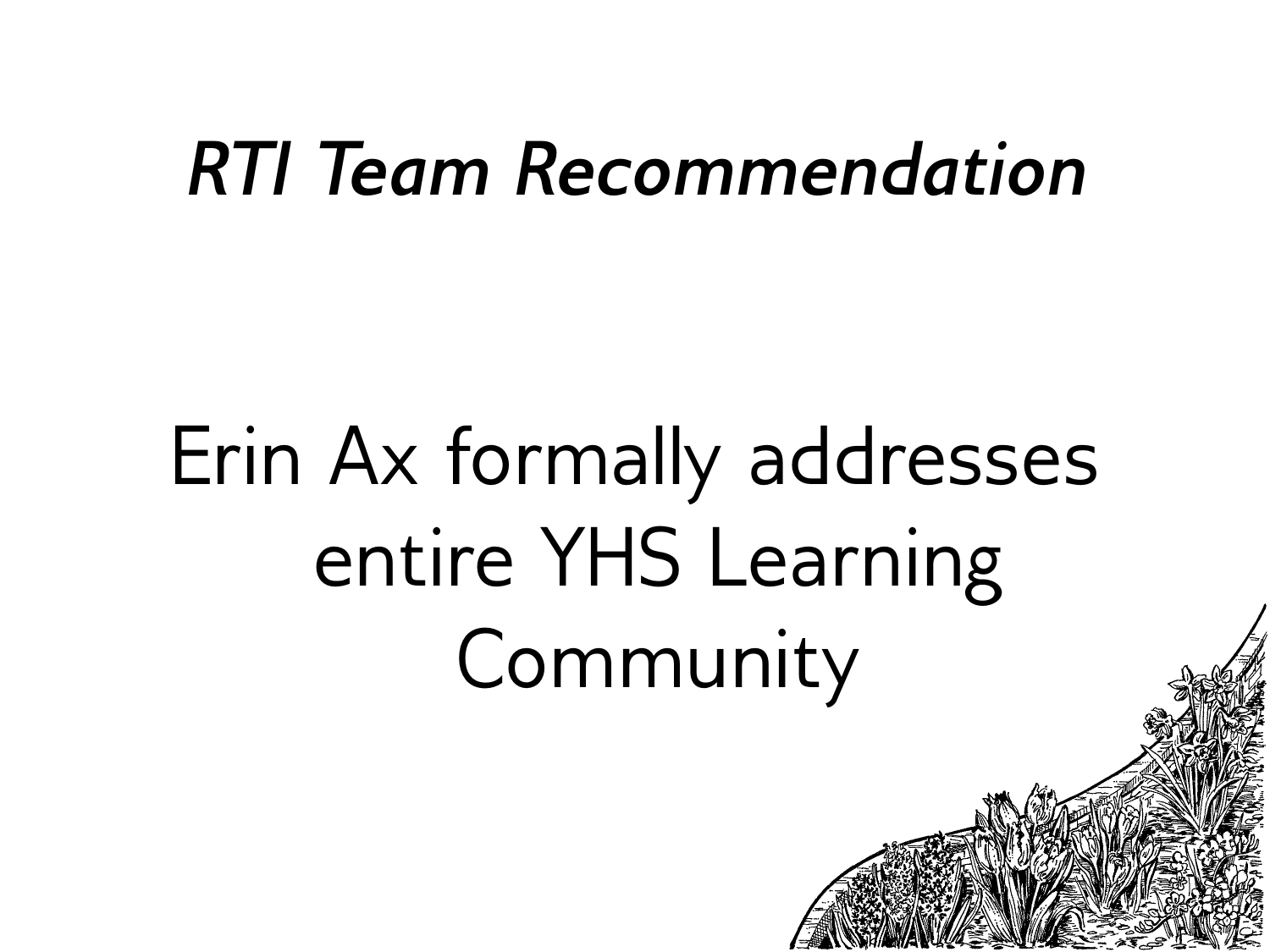

# RTI Team Recommendation

Erin Ax formally addresses entire YHS Learning Community